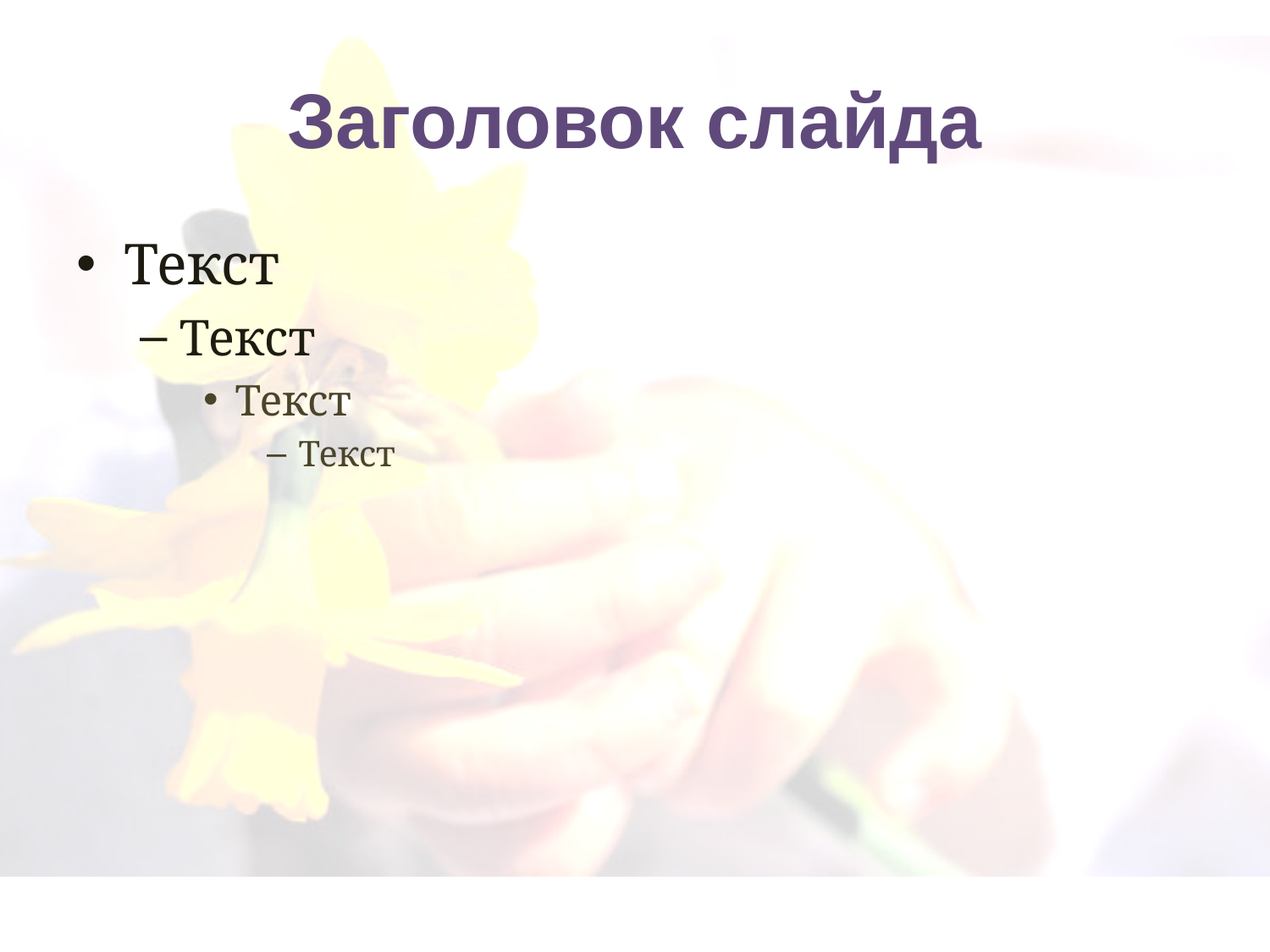

# Заголовок слайда
Текст
Текст
Текст
Текст